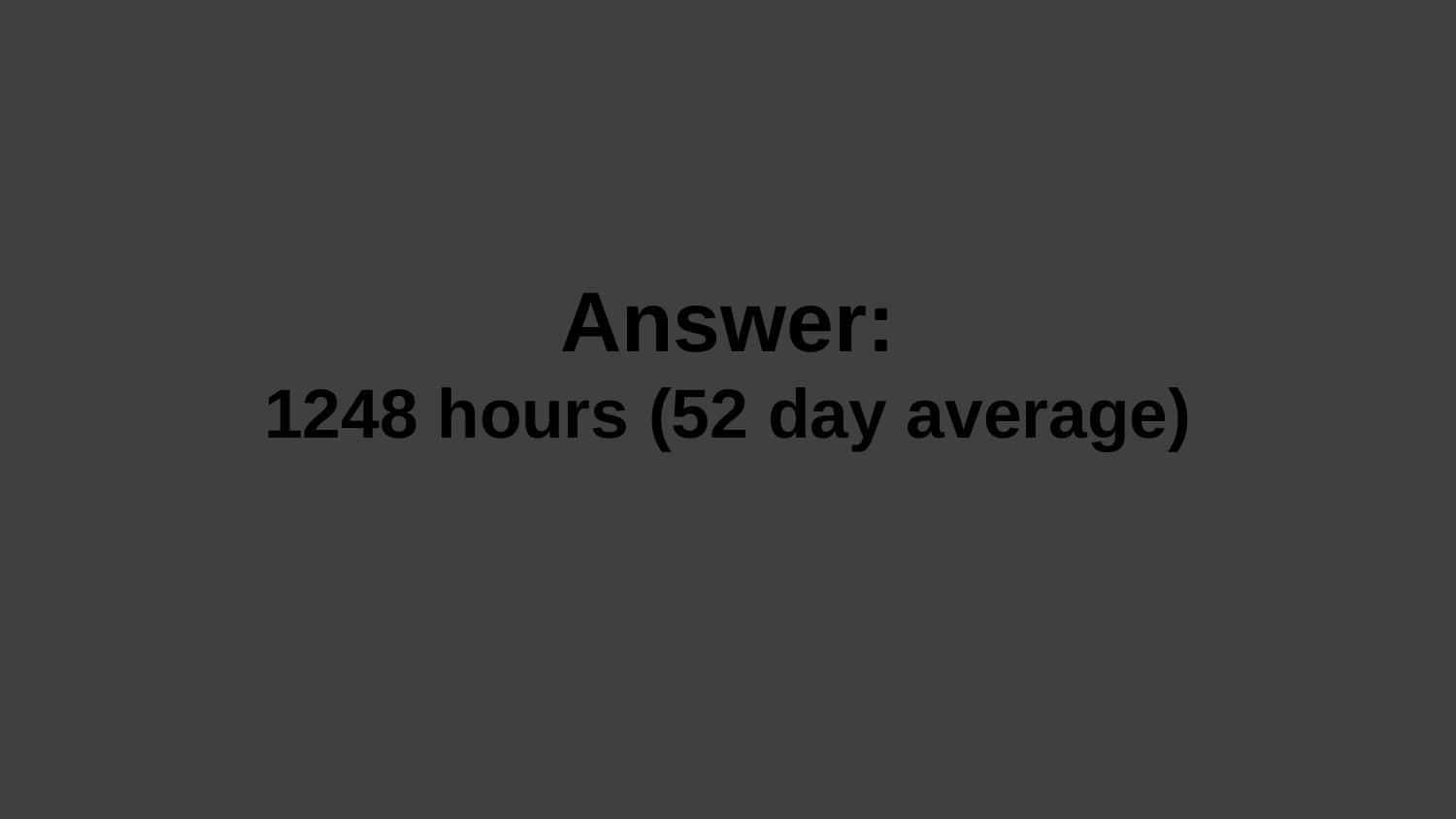

# Answer: 1248 hours (52 day average)